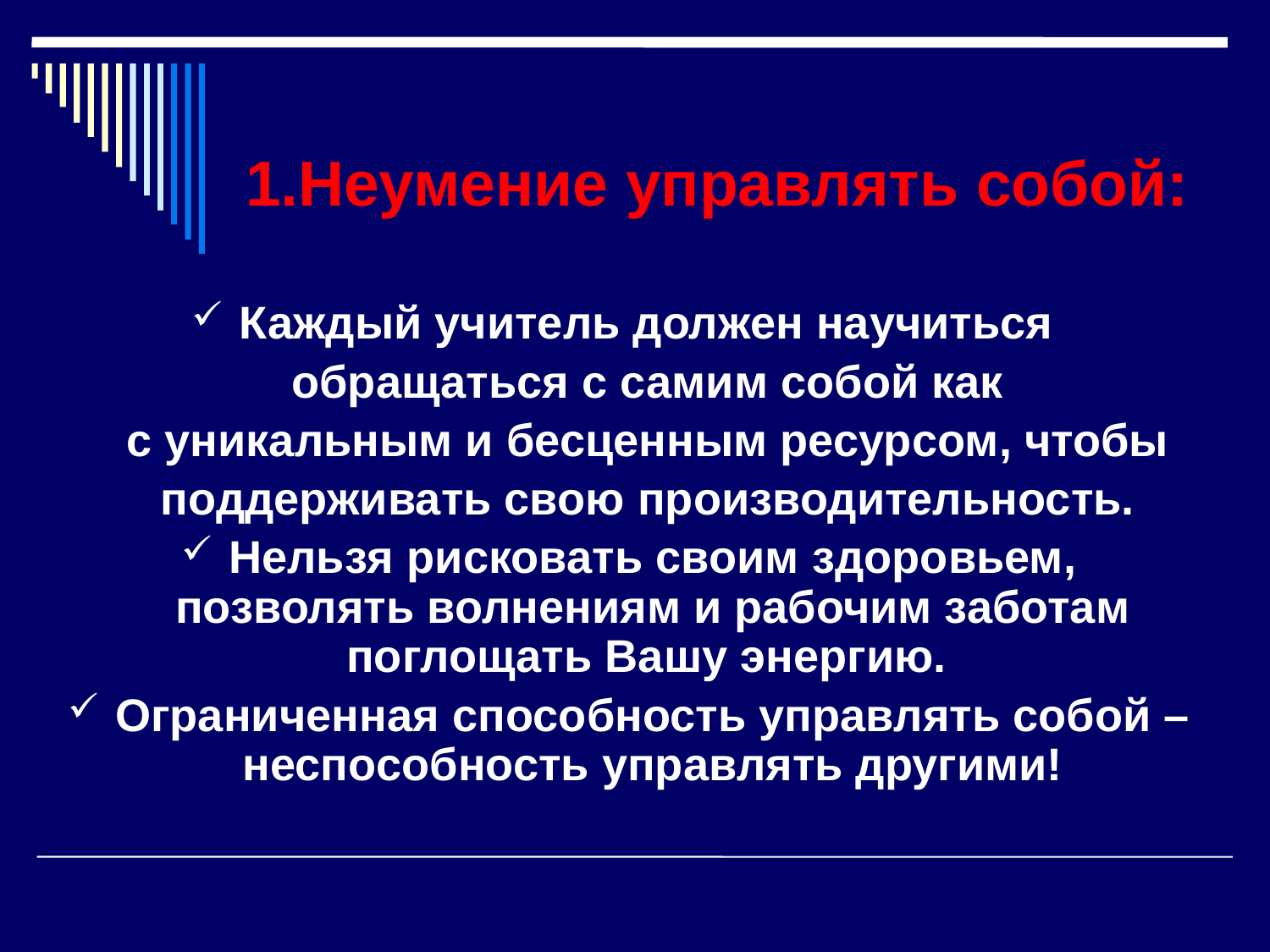

# 1.Неумение управлять собой:
Каждый учитель должен научиться
обращаться с самим собой как
с уникальным и бесценным ресурсом, чтобы
поддерживать свою производительность.
Нельзя рисковать своим здоровьем, позволять волнениям и рабочим заботам поглощать Вашу энергию.
Ограниченная способность управлять собой – неспособность управлять другими!